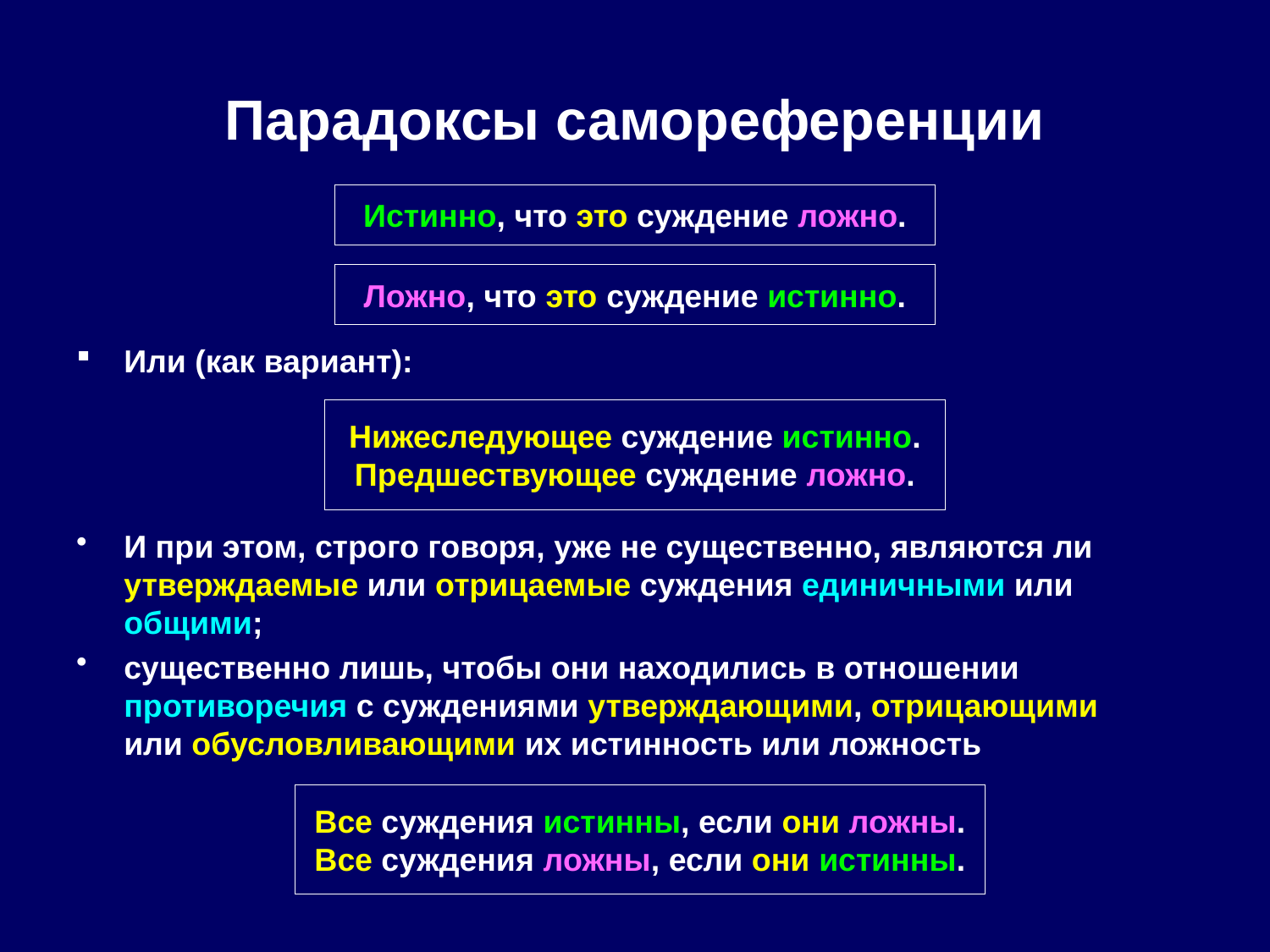

# Парадоксы самореференции
Истинно, что это суждение ложно.
Ложно, что это суждение истинно.
Или (как вариант):

И при этом, строго говоря, уже не существенно, являются ли утверждаемые или отрицаемые суждения единичными или общими;
существенно лишь, чтобы они находились в отношении противоречия с суждениями утверждающими, отрицающими
или обусловливающими их истинность или ложность
Нижеследующее суждение истинно.
Предшествующее суждение ложно.
Все суждения истинны, если они ложны.
Все суждения ложны, если они истинны.